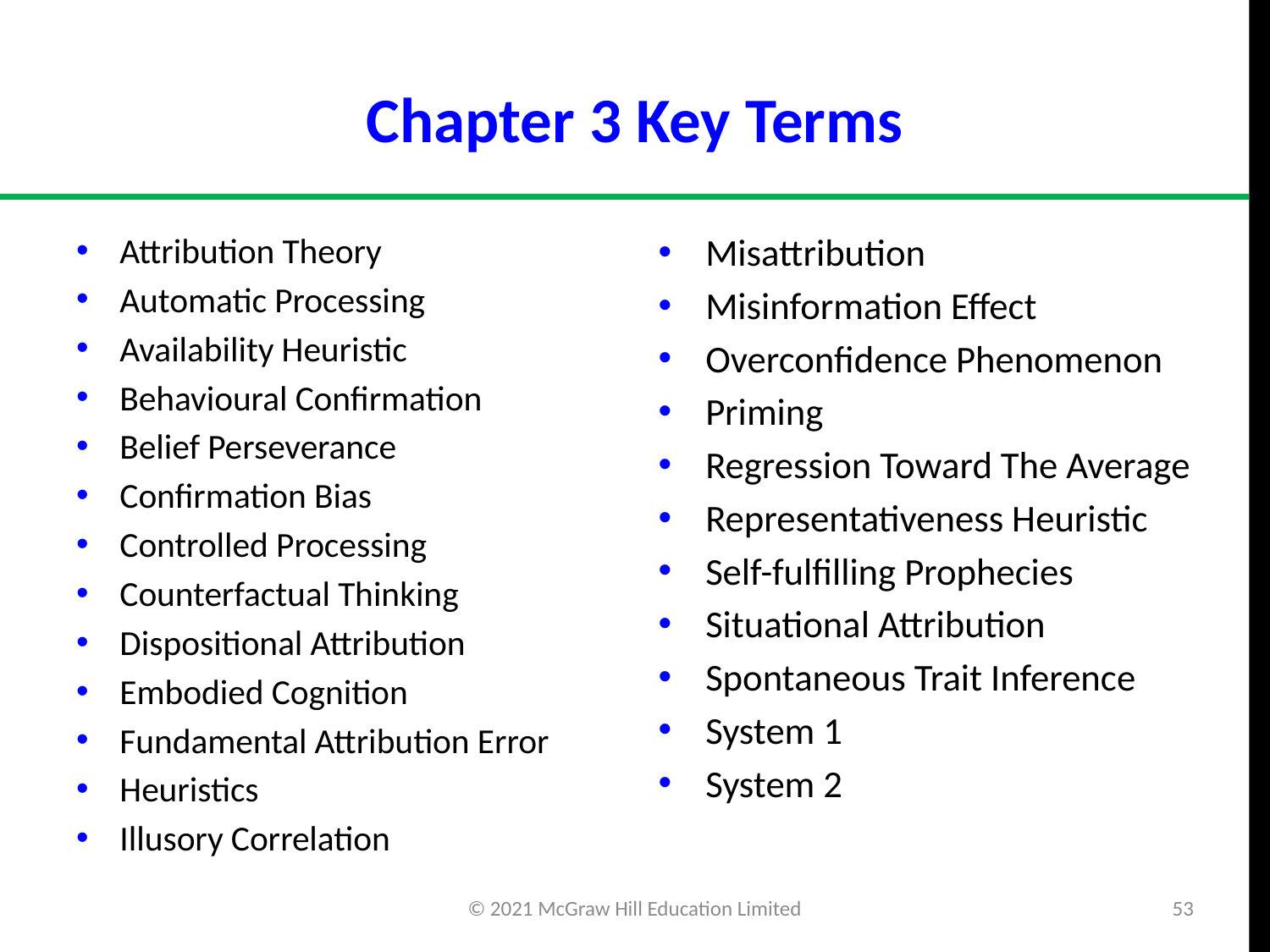

# Chapter 3 Key Terms
Attribution Theory
Automatic Processing
Availability Heuristic
Behavioural Confirmation
Belief Perseverance
Confirmation Bias
Controlled Processing
Counterfactual Thinking
Dispositional Attribution
Embodied Cognition
Fundamental Attribution Error
Heuristics
Illusory Correlation

Misattribution
Misinformation Effect
Overconfidence Phenomenon
Priming
Regression Toward The Average
Representativeness Heuristic
Self-fulfilling Prophecies
Situational Attribution
Spontaneous Trait Inference
System 1
System 2
© 2021 McGraw Hill Education Limited
53